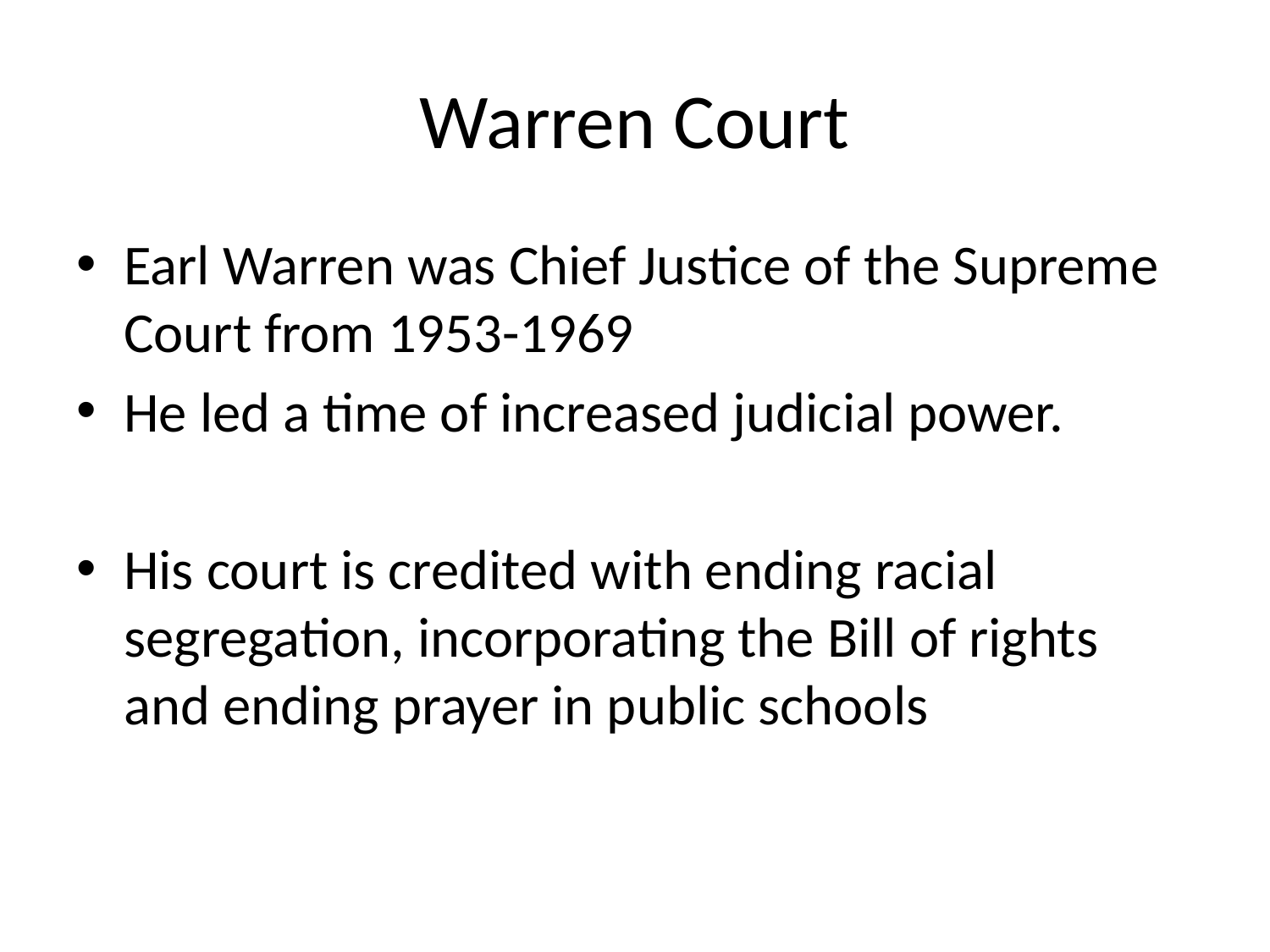

# Warren Court
Earl Warren was Chief Justice of the Supreme Court from 1953-1969
He led a time of increased judicial power.

His court is credited with ending racial segregation, incorporating the Bill of rights and ending prayer in public schools